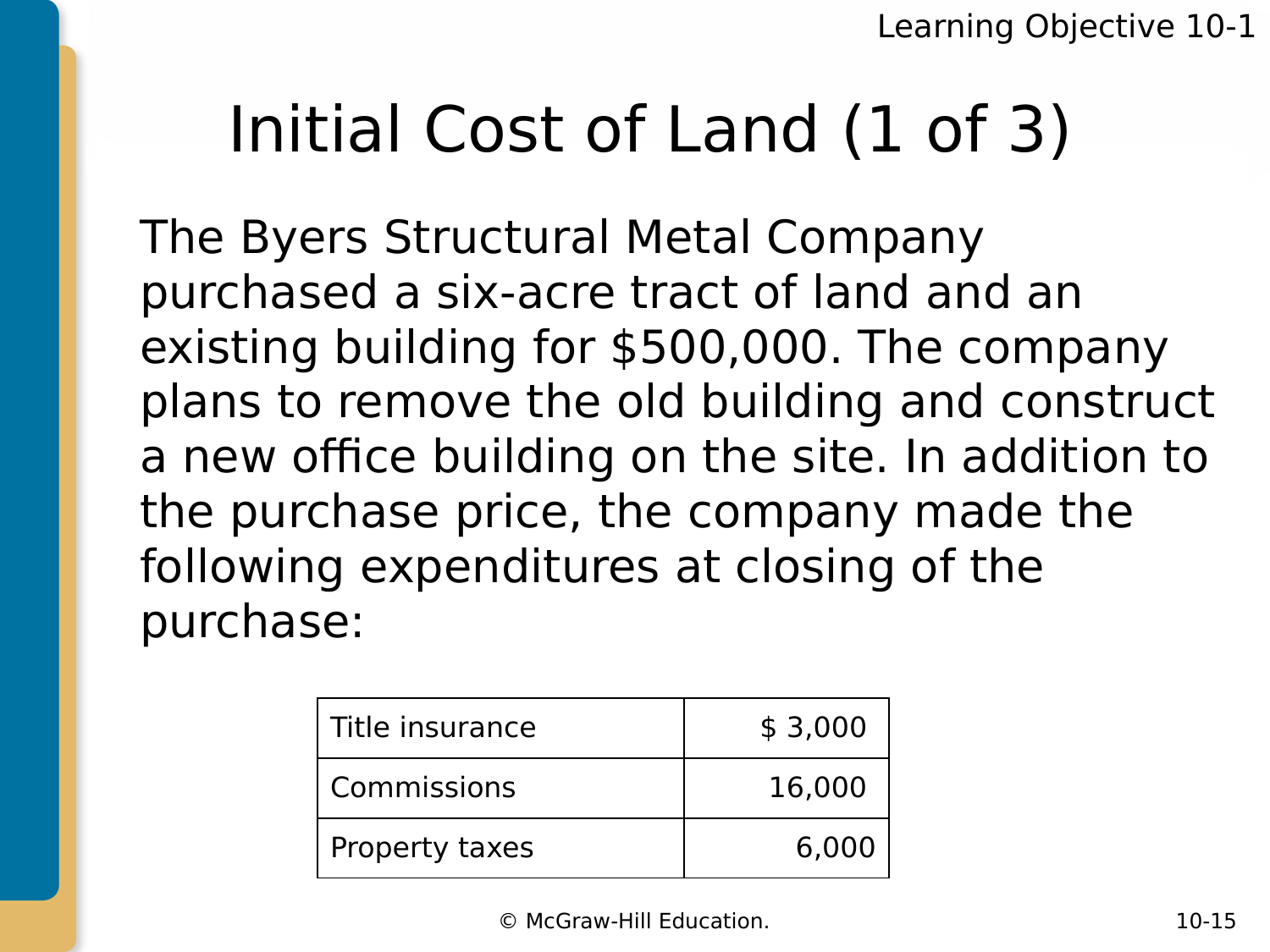

Learning Objective 10-1
# Initial Cost of Land (1 of 3)
The Byers Structural Metal Company purchased a six-acre tract of land and an existing building for $500,000. The company plans to remove the old building and construct a new office building on the site. In addition to the purchase price, the company made the following expenditures at closing of the purchase:
| Title insurance | $ 3,000 |
| --- | --- |
| Commissions | 16,000 |
| Property taxes | 6,000 |